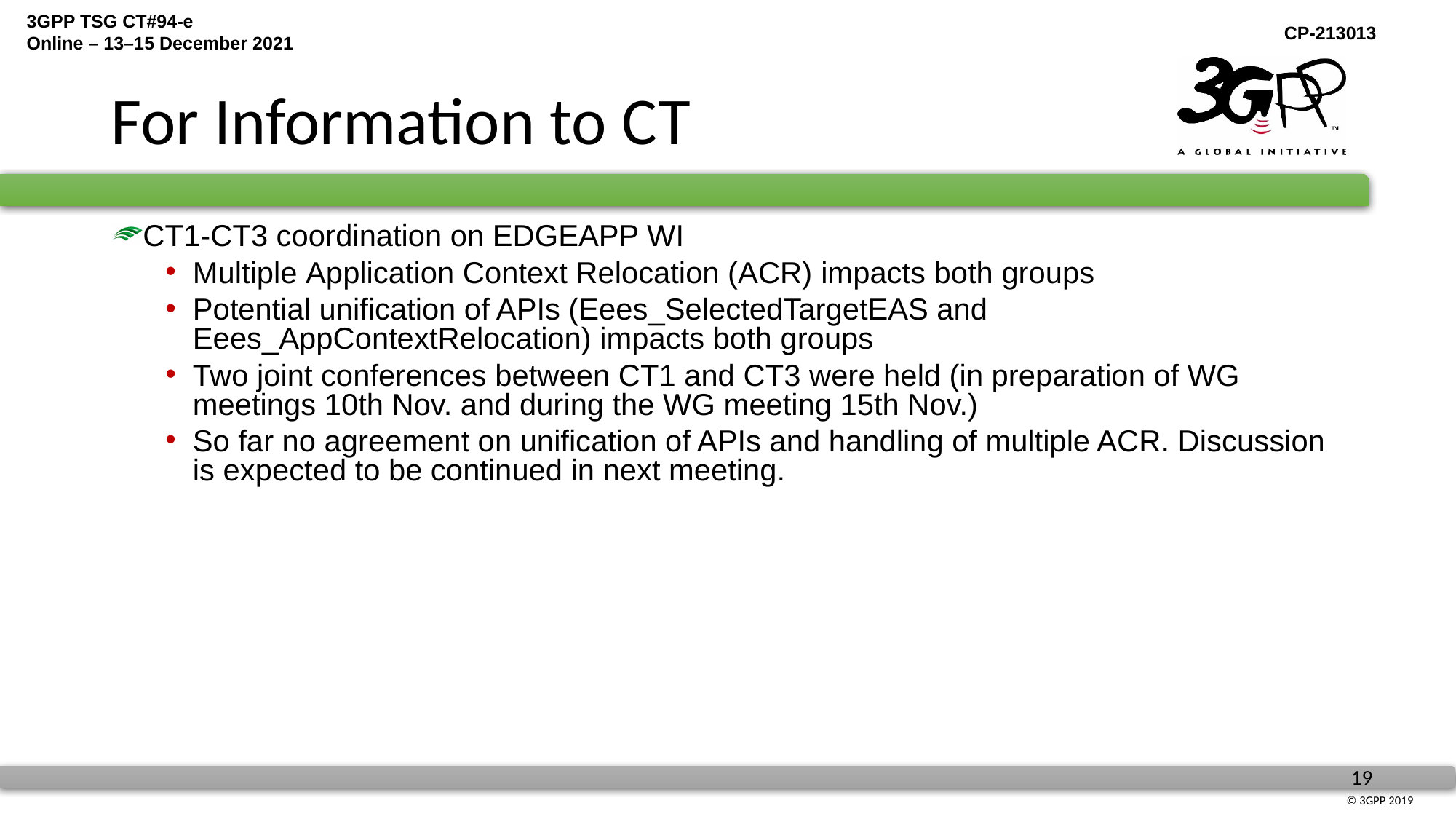

# For Information to CT
CT1-CT3 coordination on EDGEAPP WI
Multiple Application Context Relocation (ACR) impacts both groups
Potential unification of APIs (Eees_SelectedTargetEAS and Eees_AppContextRelocation) impacts both groups
Two joint conferences between CT1 and CT3 were held (in preparation of WG meetings 10th Nov. and during the WG meeting 15th Nov.)
So far no agreement on unification of APIs and handling of multiple ACR. Discussion is expected to be continued in next meeting.